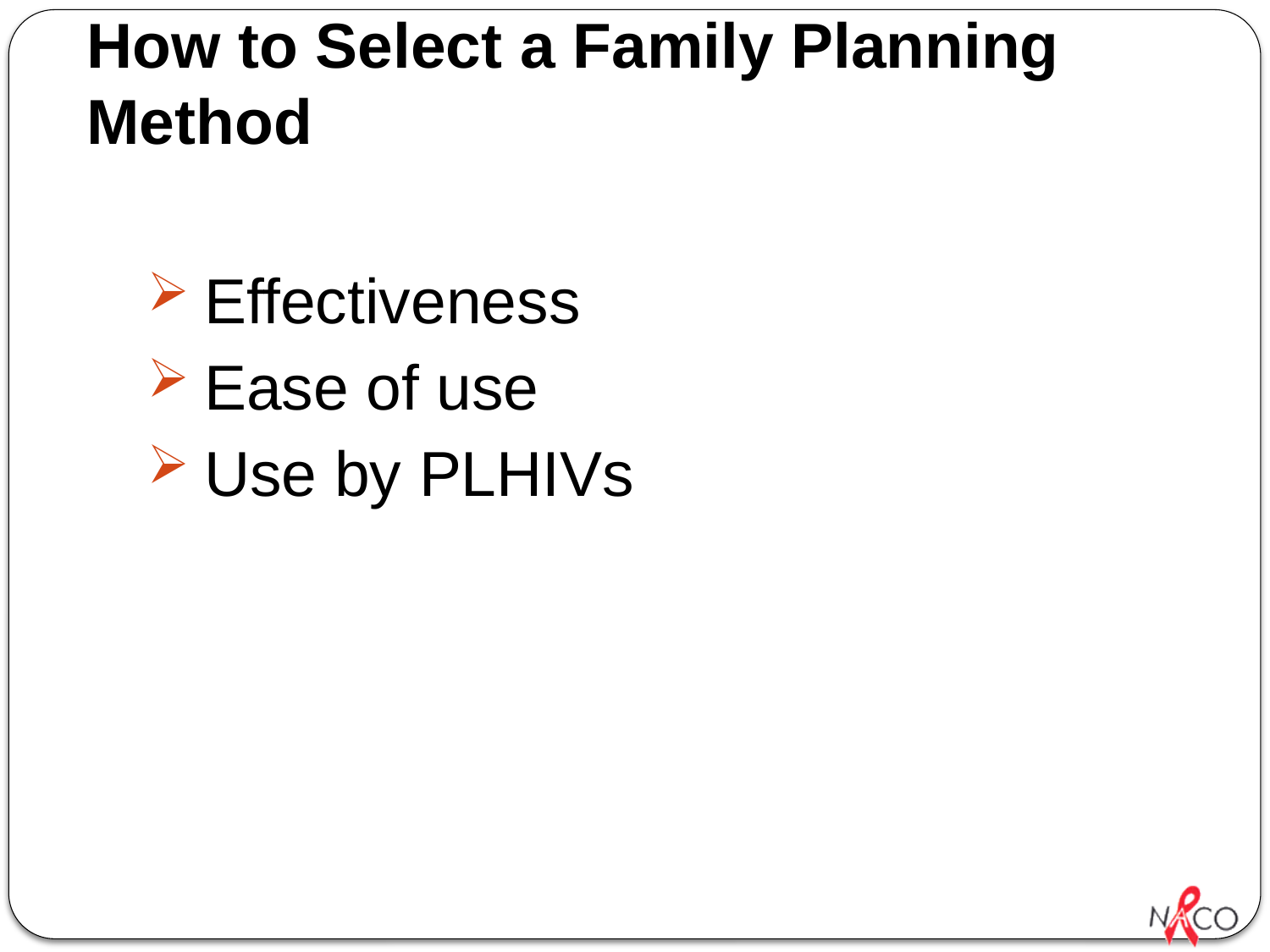

# How to Select a Family Planning Method
Effectiveness
Ease of use
Use by PLHIVs